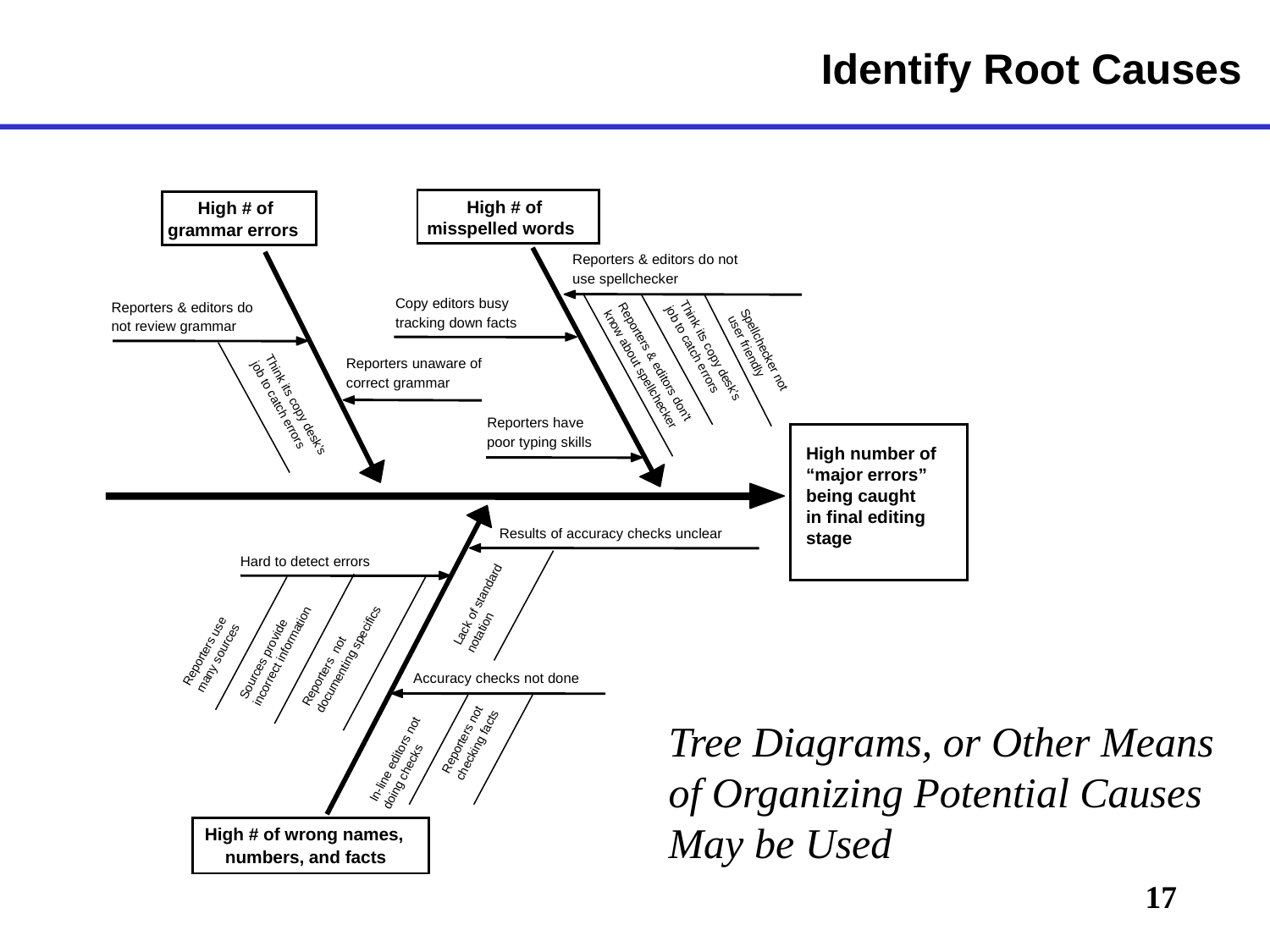

# Identify Root Causes

High # of

High # of

misspelled words
grammar errors

Reporters & editors do not

use spellchecker

Copy editors busy

Reporters & editors do

tracking down facts

not review grammar

user friendly

job to catch errors

Spellchecker not
Think its copy desk’s
Reporters unaware of

Reporters & editors don't
know about spellchecker
correct grammar

job to catch errors
Think its copy desk’s

Reporters have

poor typing skills
High number of
“major errors”
being caught
in final editing
stage

Results of accuracy checks unclear

Hard to detect errors

Lack of standard

notation
Reporters use
incorrect information
Sources provide
many sources
documenting specifics
Reporters  not
Accuracy checks not done

Tree Diagrams, or Other Means of Organizing Potential Causes May be Used

Reporters not
checking facts
In-line editors not
doing checks

High # of wrong names,

numbers, and facts